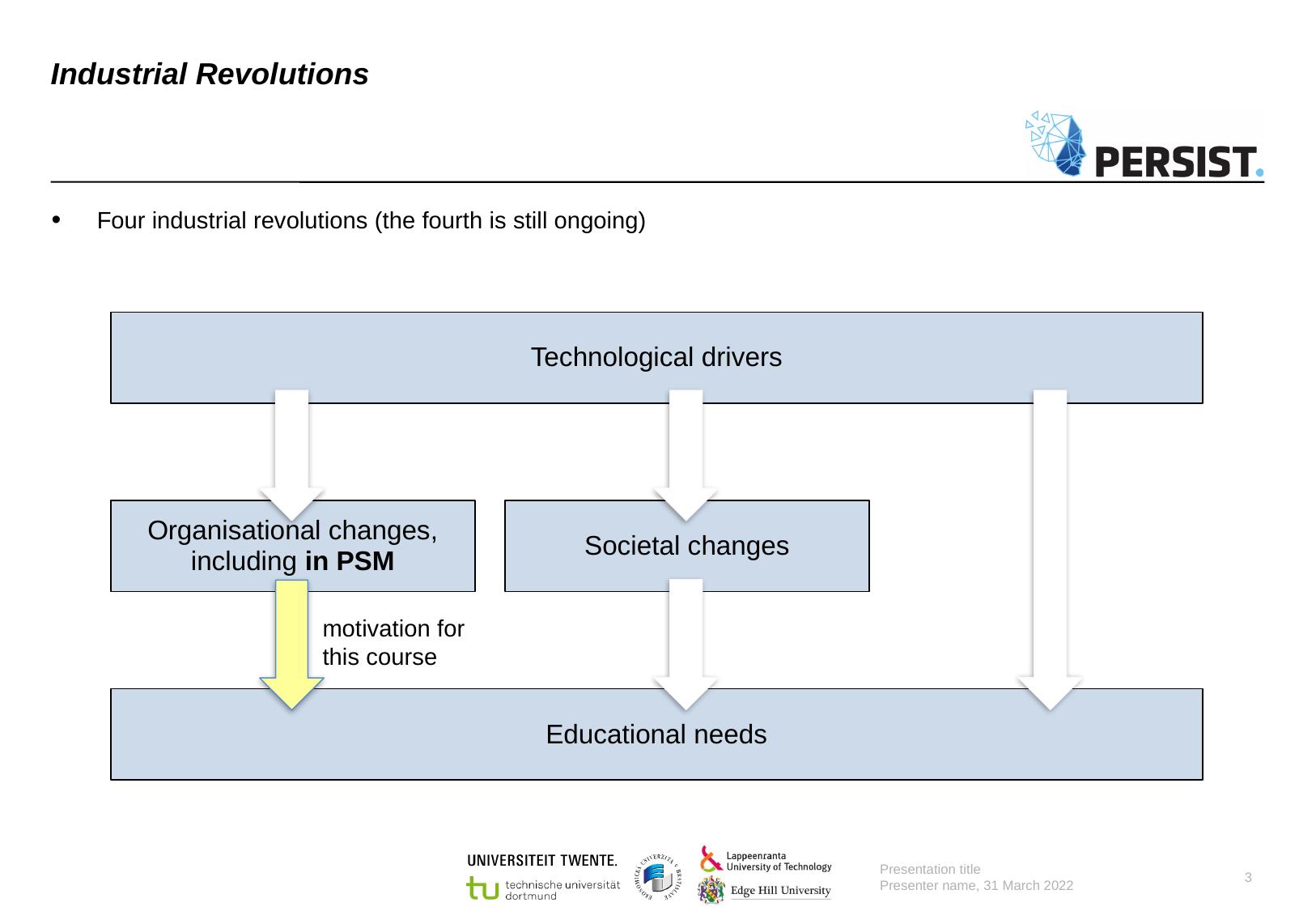

# Industrial Revolutions

Four industrial revolutions (the fourth is still ongoing)
Technological drivers

Organisational changes,
including in PSM
Societal changes

motivation for
this course
Educational needs

Presentation title
Presenter name, 31 March 2022
3